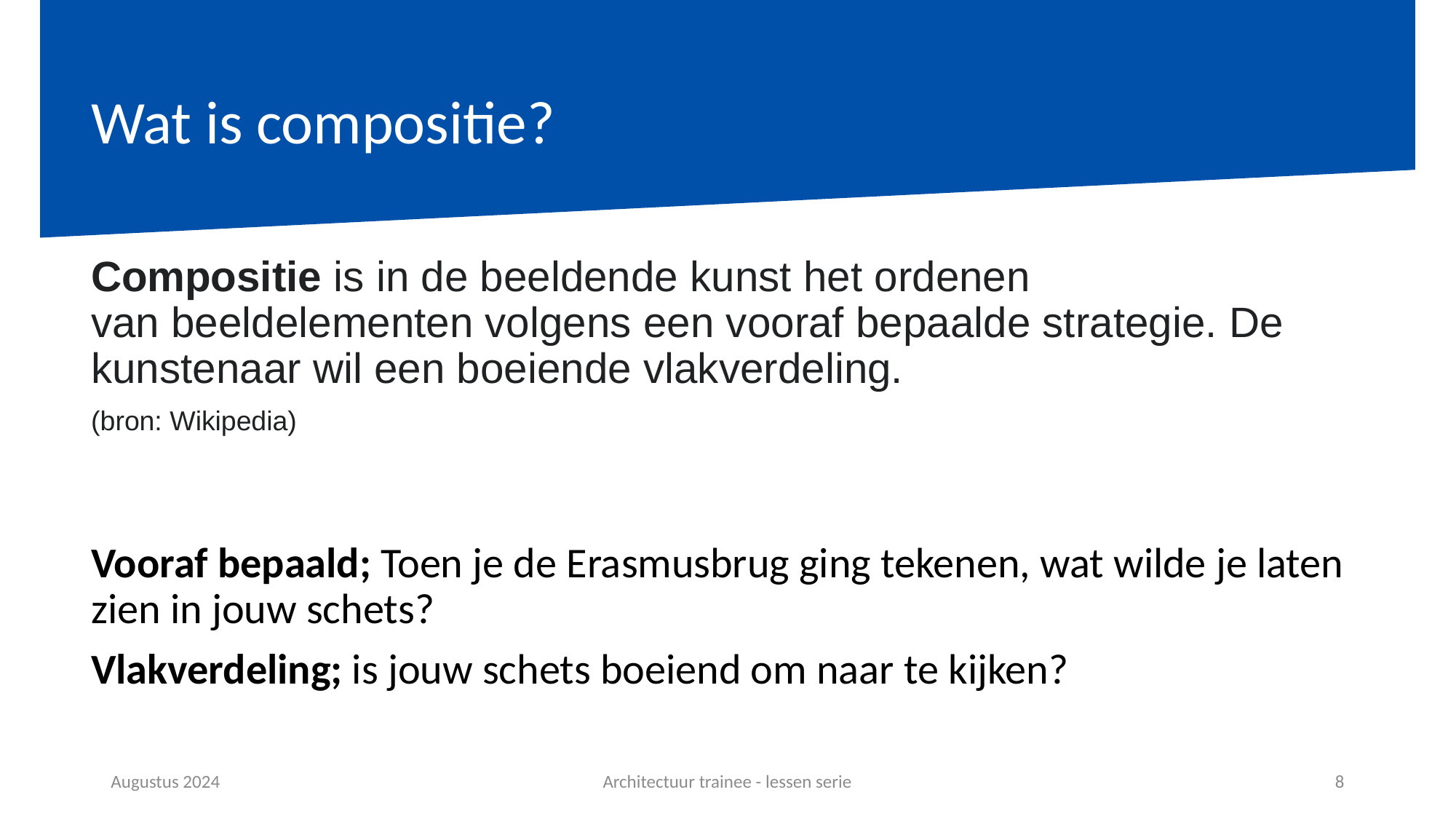

# Wat is compositie?
Compositie is in de beeldende kunst het ordenen van beeldelementen volgens een vooraf bepaalde strategie. De kunstenaar wil een boeiende vlakverdeling.
(bron: Wikipedia)

Vooraf bepaald; Toen je de Erasmusbrug ging tekenen, wat wilde je laten zien in jouw schets?
Vlakverdeling; is jouw schets boeiend om naar te kijken?

Augustus 2024
Architectuur trainee - lessen serie
8